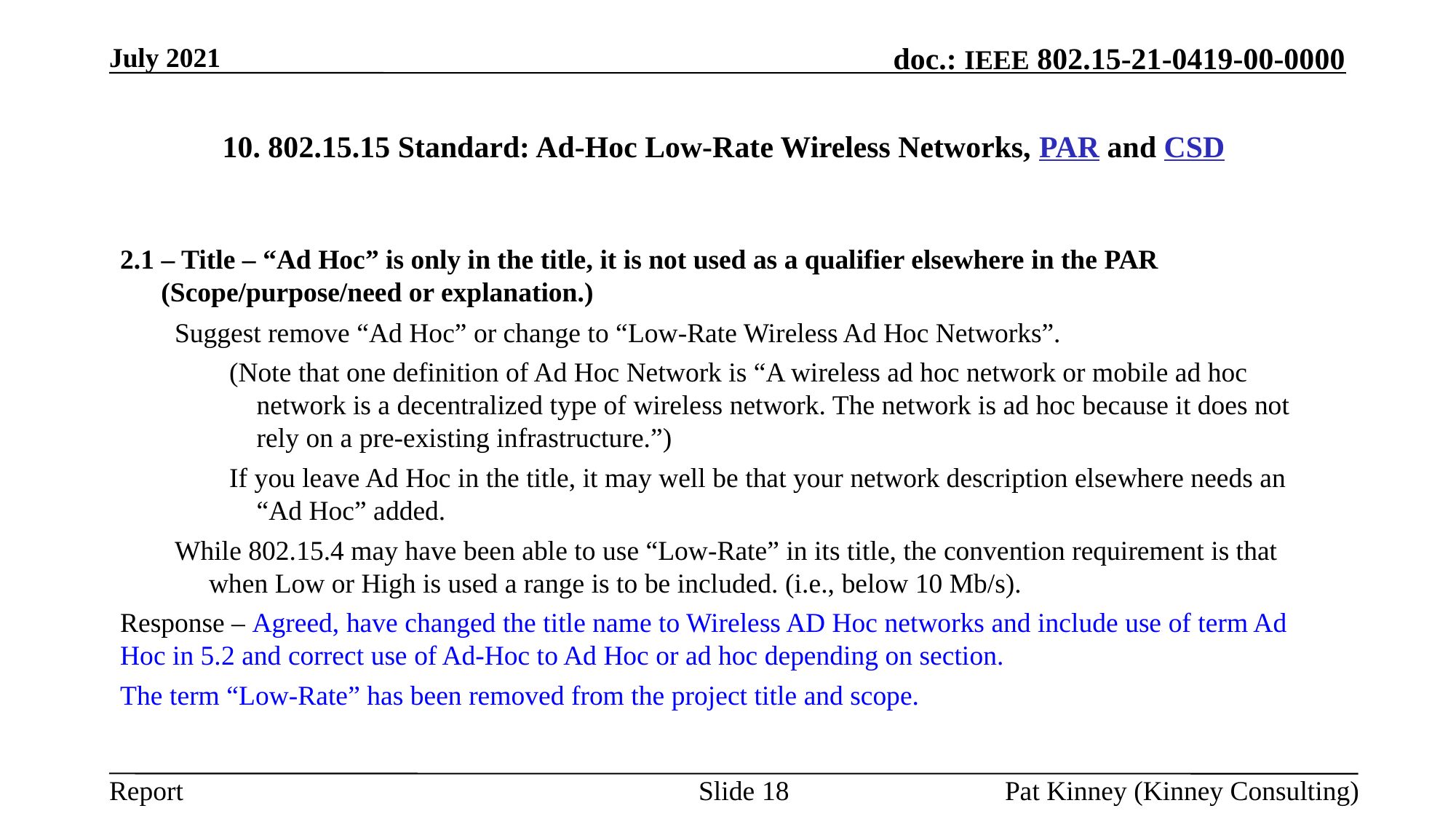

July 2021
# 10. 802.15.15 Standard: Ad-Hoc Low-Rate Wireless Networks, PAR and CSD
2.1 – Title – “Ad Hoc” is only in the title, it is not used as a qualifier elsewhere in the PAR (Scope/purpose/need or explanation.)
Suggest remove “Ad Hoc” or change to “Low-Rate Wireless Ad Hoc Networks”.
(Note that one definition of Ad Hoc Network is “A wireless ad hoc network or mobile ad hoc network is a decentralized type of wireless network. The network is ad hoc because it does not rely on a pre-existing infrastructure.”)
If you leave Ad Hoc in the title, it may well be that your network description elsewhere needs an “Ad Hoc” added.
While 802.15.4 may have been able to use “Low-Rate” in its title, the convention requirement is that when Low or High is used a range is to be included. (i.e., below 10 Mb/s).
Response – Agreed, have changed the title name to Wireless AD Hoc networks and include use of term Ad Hoc in 5.2 and correct use of Ad-Hoc to Ad Hoc or ad hoc depending on section.
The term “Low-Rate” has been removed from the project title and scope.
Pat Kinney (Kinney Consulting)
Slide 18